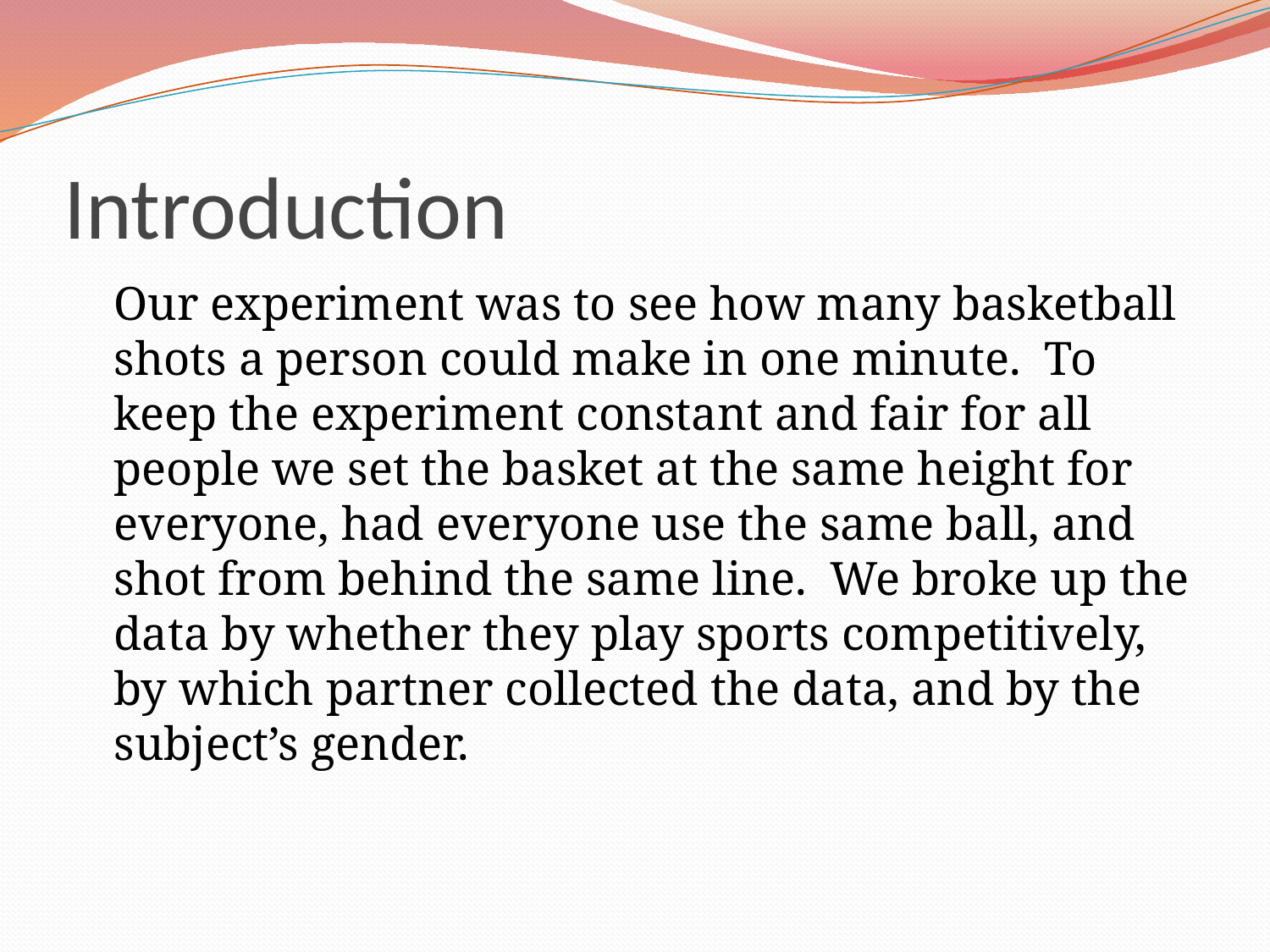

# Introduction
	Our experiment was to see how many basketball  shots a person could make in one minute.  To keep the experiment constant and fair for all people we set the basket at the same height for everyone, had everyone use the same ball, and shot from behind the same line.  We broke up the data by whether they play sports competitively, by which partner collected the data, and by the subject’s gender.